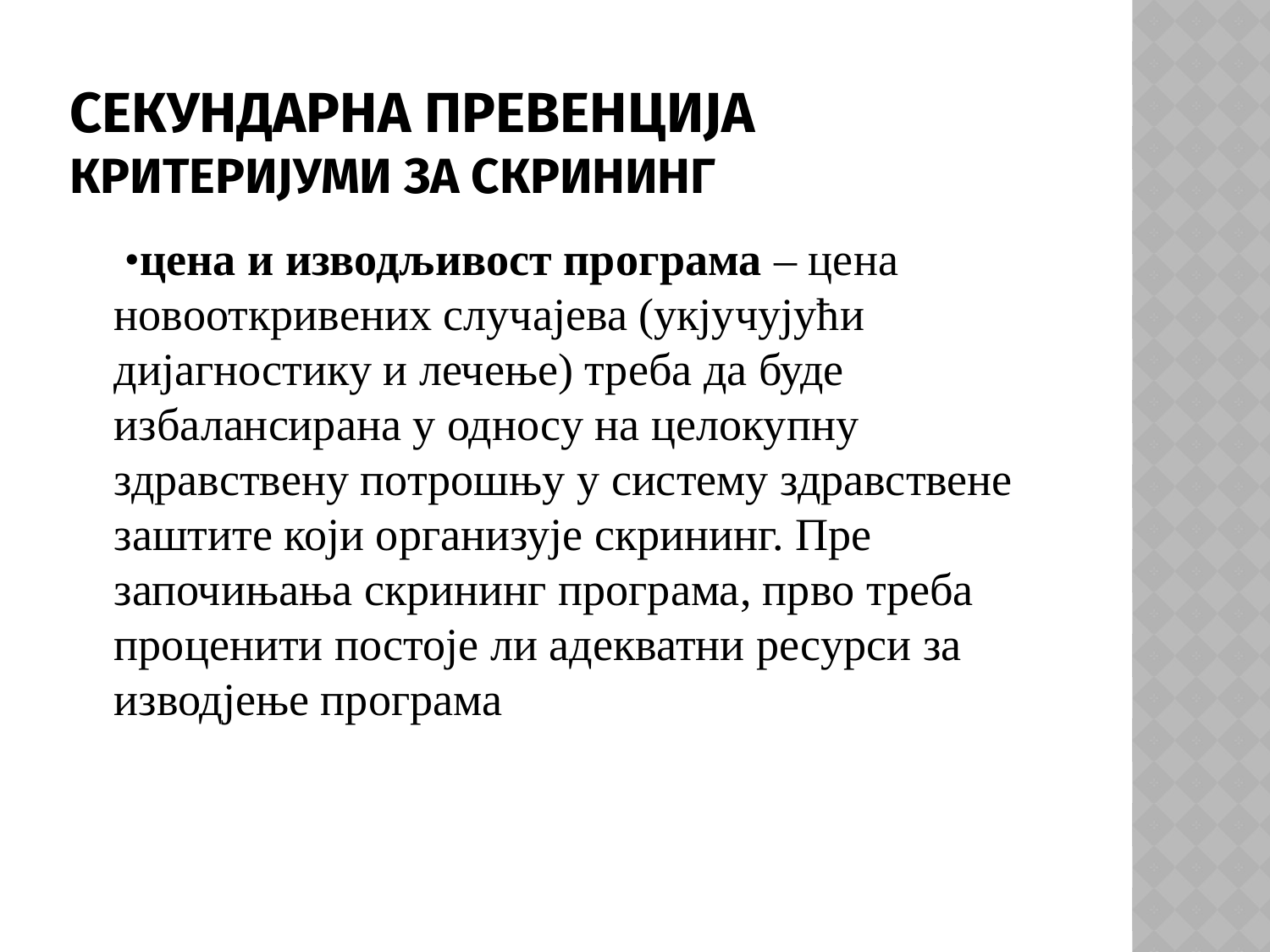

# Секундарна превенција критеријуми за скрининг
    •цена и изводљивост програма – цена новооткривених случајева (укјучујући дијагностику и лечење) треба да буде избалансирана у односу на целокупну здравствену потрошњу у систему здравствене заштите који организује скрининг. Пре започињања скрининг програма, прво треба проценити постоје ли адекватни ресурси за изводјење програма